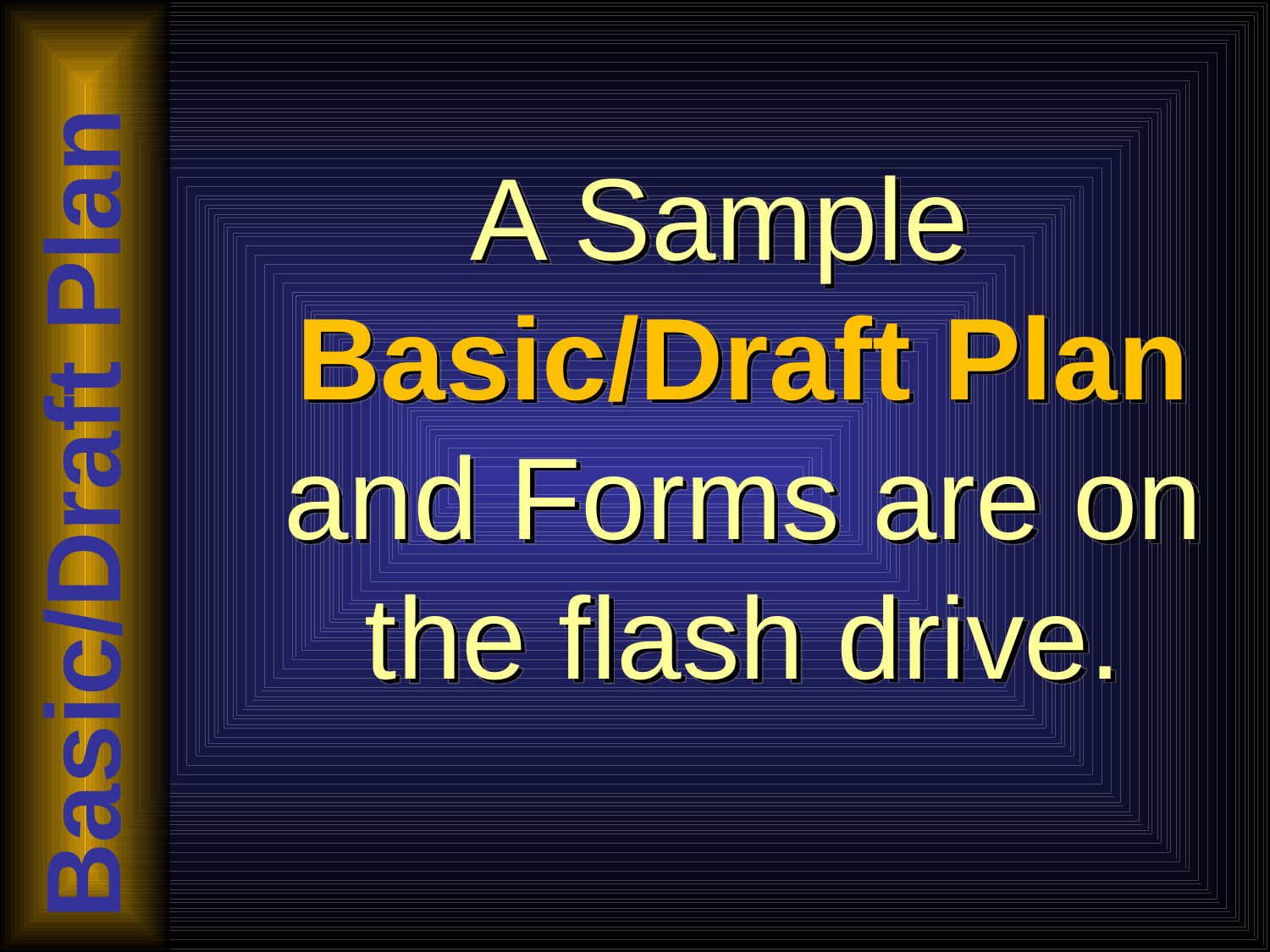

A Sample Basic/Draft Plan and Forms are on the flash drive.

Basic/Draft Plan